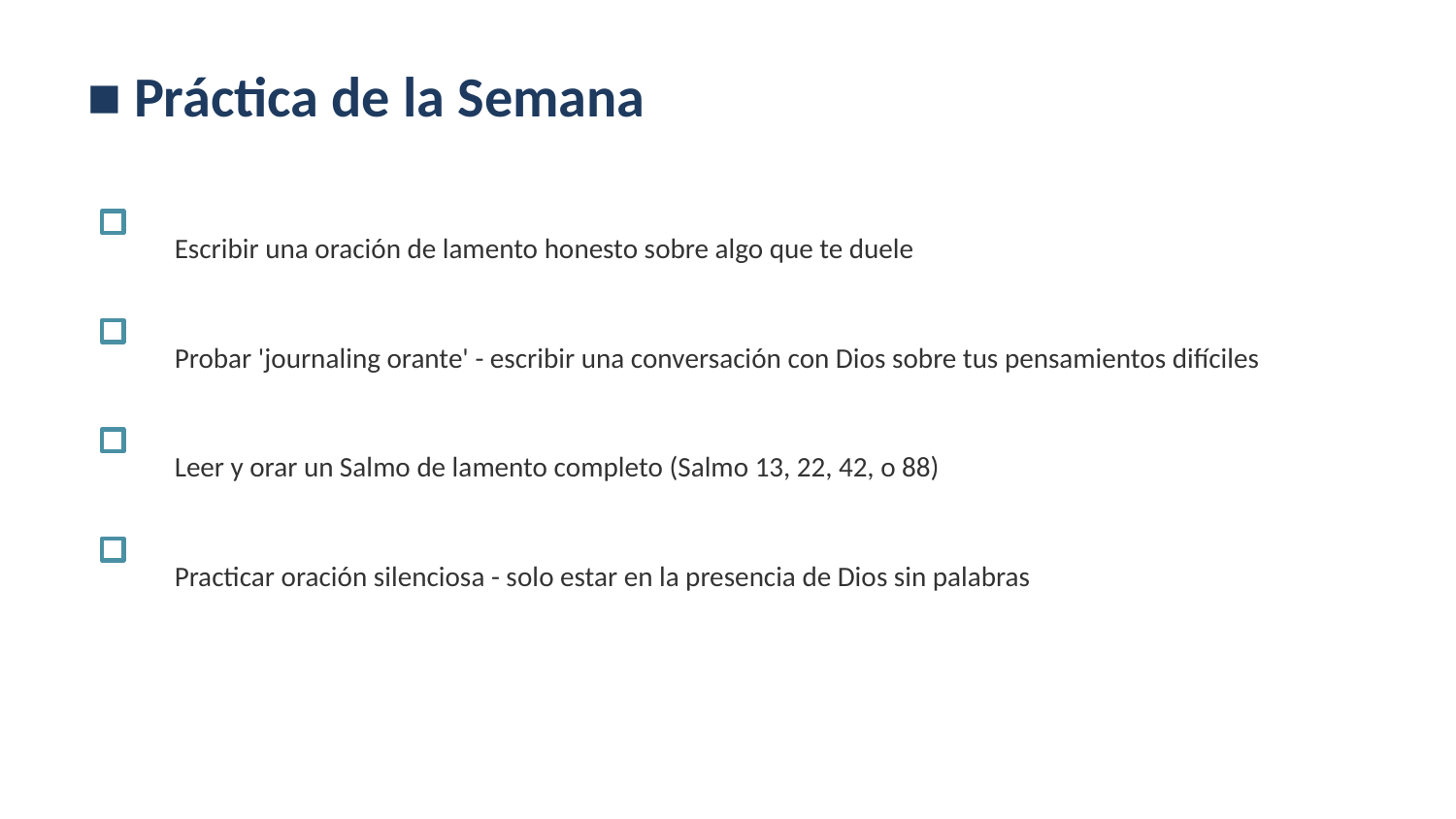

■ Práctica de la Semana
Escribir una oración de lamento honesto sobre algo que te duele

Probar 'journaling orante' - escribir una conversación con Dios sobre tus pensamientos difíciles

Leer y orar un Salmo de lamento completo (Salmo 13, 22, 42, o 88)

Practicar oración silenciosa - solo estar en la presencia de Dios sin palabras